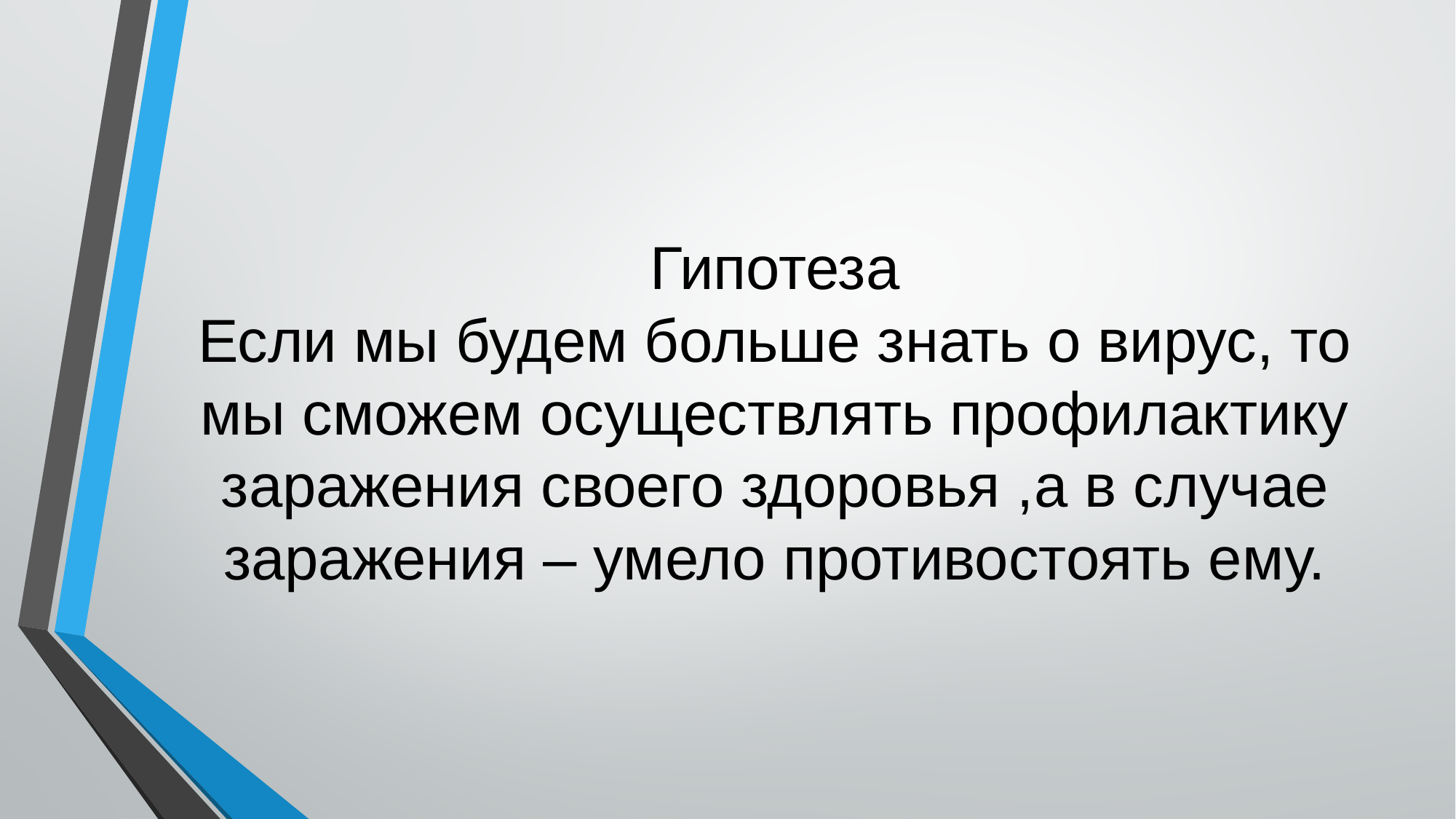

# Гипотеза Если мы будем больше знать о вирус, то мы сможем осуществлять профилактику заражения своего здоровья ,а в случае заражения – умело противостоять ему.